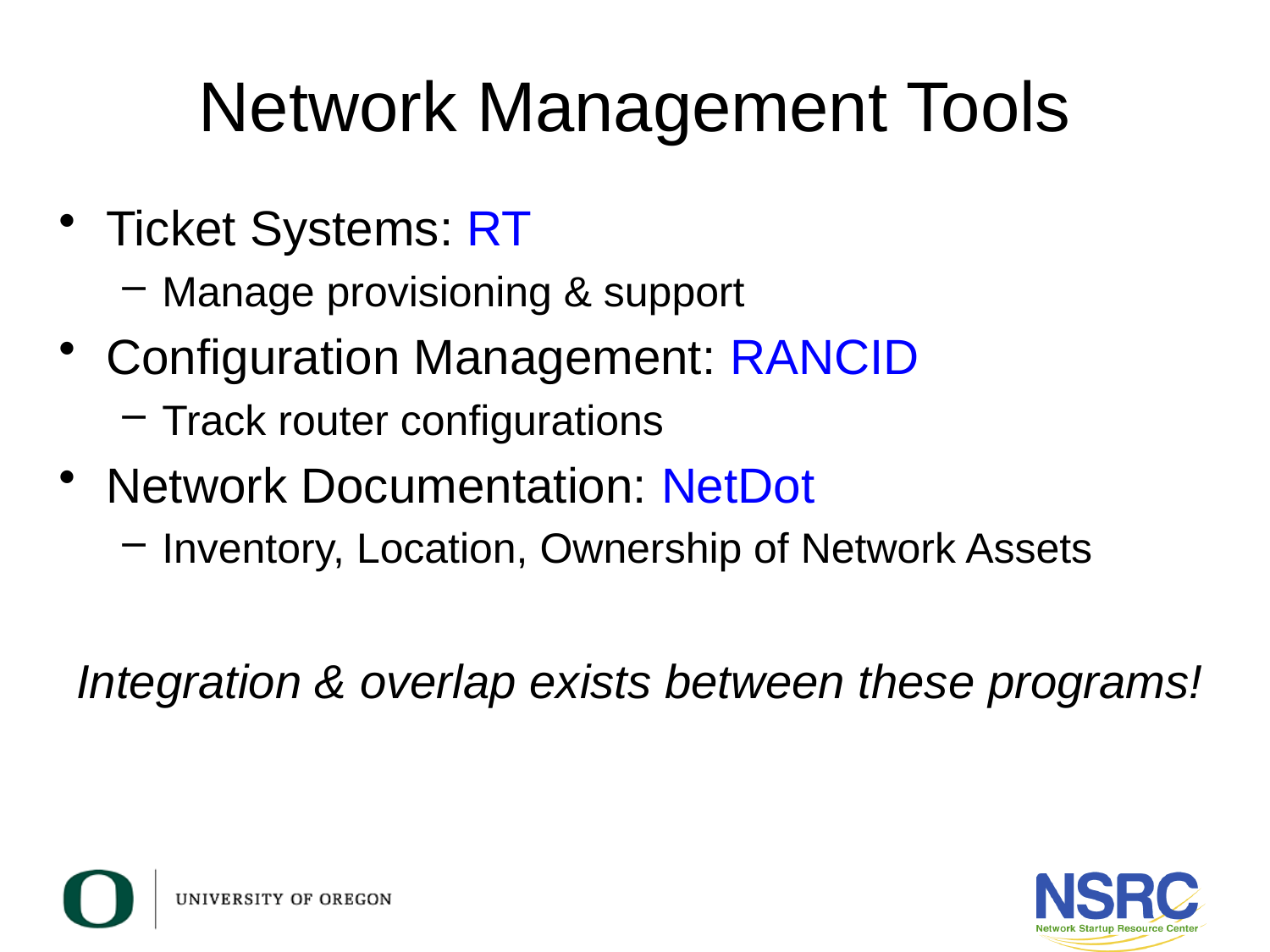

# Network Management Tools
Ticket Systems: RT
Manage provisioning & support
Configuration Management: RANCID
Track router configurations
Network Documentation: NetDot
Inventory, Location, Ownership of Network Assets

Integration & overlap exists between these programs!